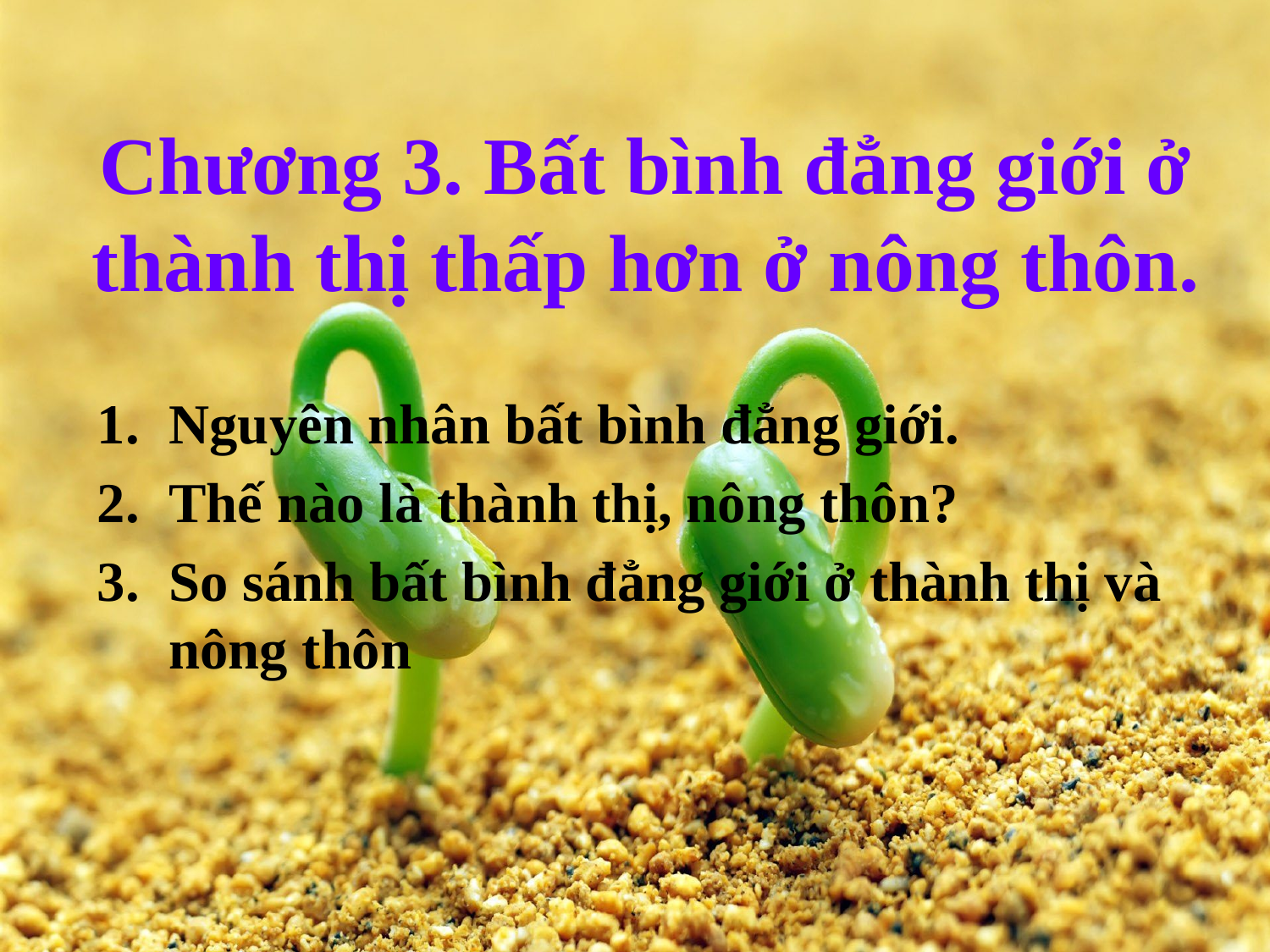

# Chương 3. Bất bình đẳng giới ở thành thị thấp hơn ở nông thôn.
Nguyên nhân bất bình đẳng giới.
Thế nào là thành thị, nông thôn?
So sánh bất bình đẳng giới ở thành thị và nông thôn